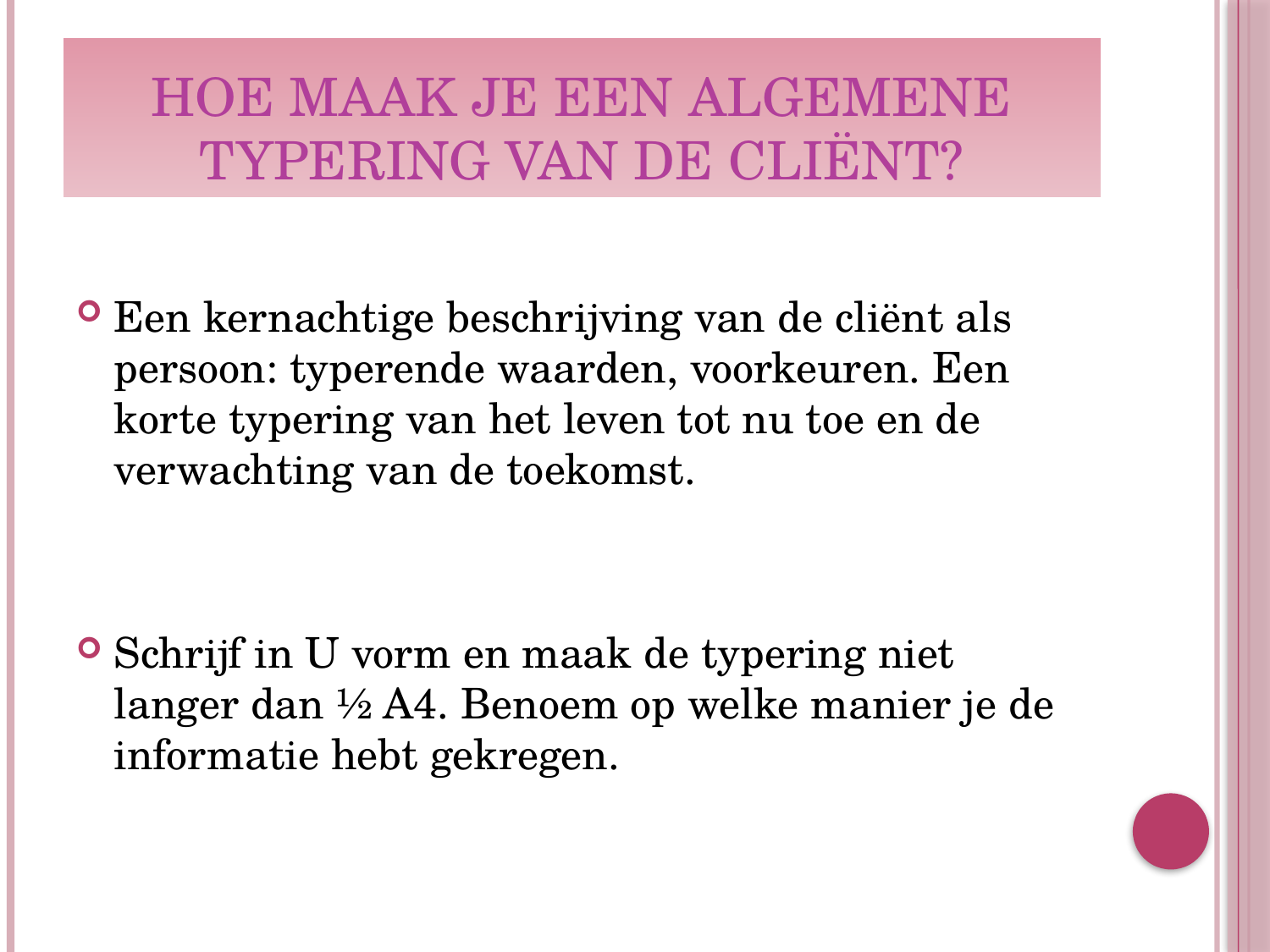

# Hoe maak je een algemene typering van de cliënt?

Een kernachtige beschrijving van de cliënt als persoon: typerende waarden, voorkeuren. Een korte typering van het leven tot nu toe en de verwachting van de toekomst.

Schrijf in U vorm en maak de typering niet langer dan ½ A4. Benoem op welke manier je de informatie hebt gekregen.